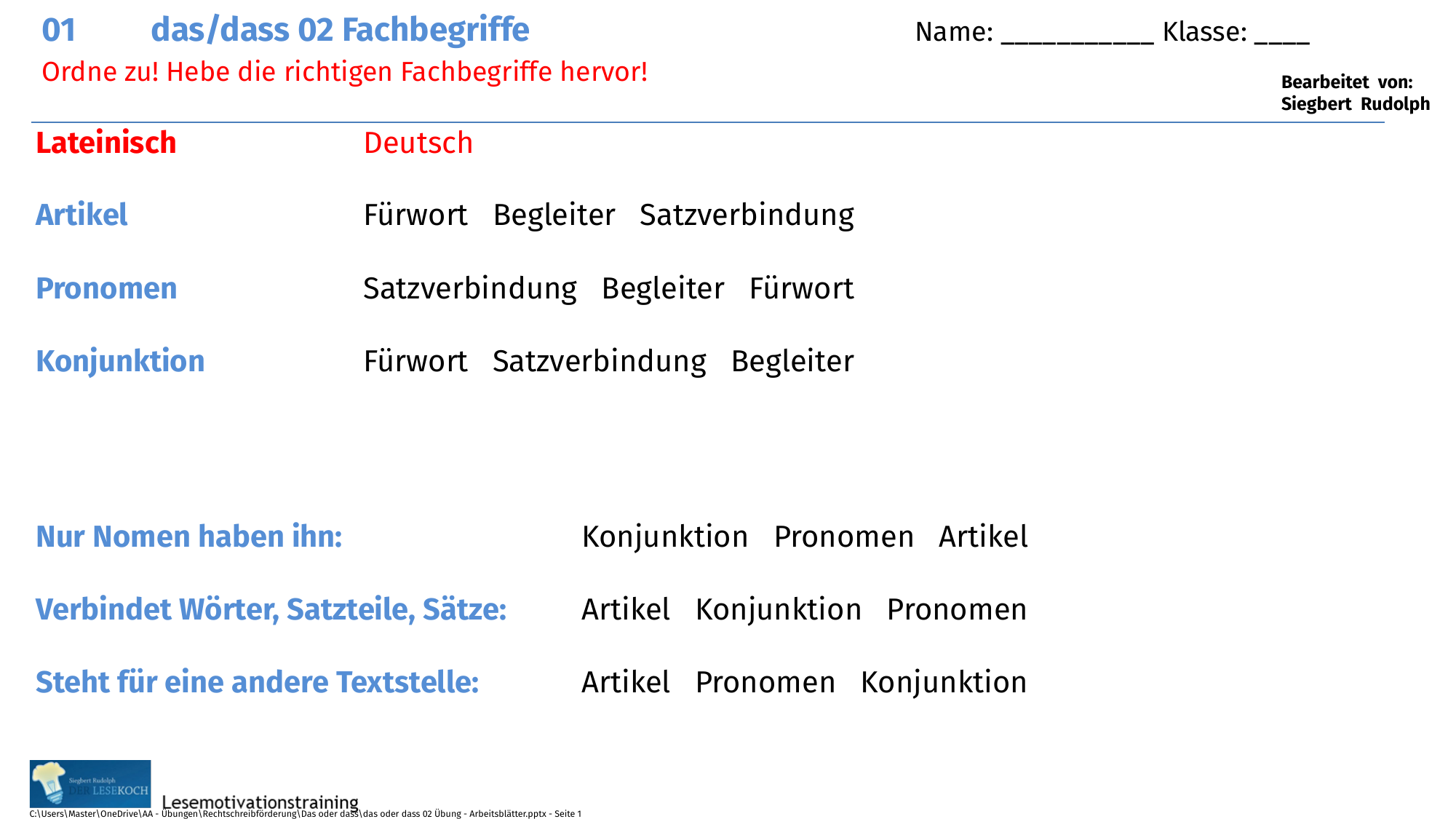

01	das/dass 02 Fachbegriffe				Name: ___________ Klasse: ____
Ordne zu! Hebe die richtigen Fachbegriffe hervor!
Lateinisch		Deutsch

Artikel			Fürwort   Begleiter   Satzverbindung

Pronomen		Satzverbindung   Begleiter   Fürwort

Konjunktion		Fürwort   Satzverbindung   Begleiter

Nur Nomen haben ihn:			Konjunktion   Pronomen   Artikel

Verbindet Wörter, Satzteile, Sätze:	Artikel   Konjunktion   Pronomen

Steht für eine andere Textstelle:	Artikel   Pronomen   Konjunktion

C:\Users\Master\OneDrive\AA - Übungen\Rechtschreibförderung\Das oder dass\das oder dass 02 Übung - Arbeitsblätter.pptx - Seite 1